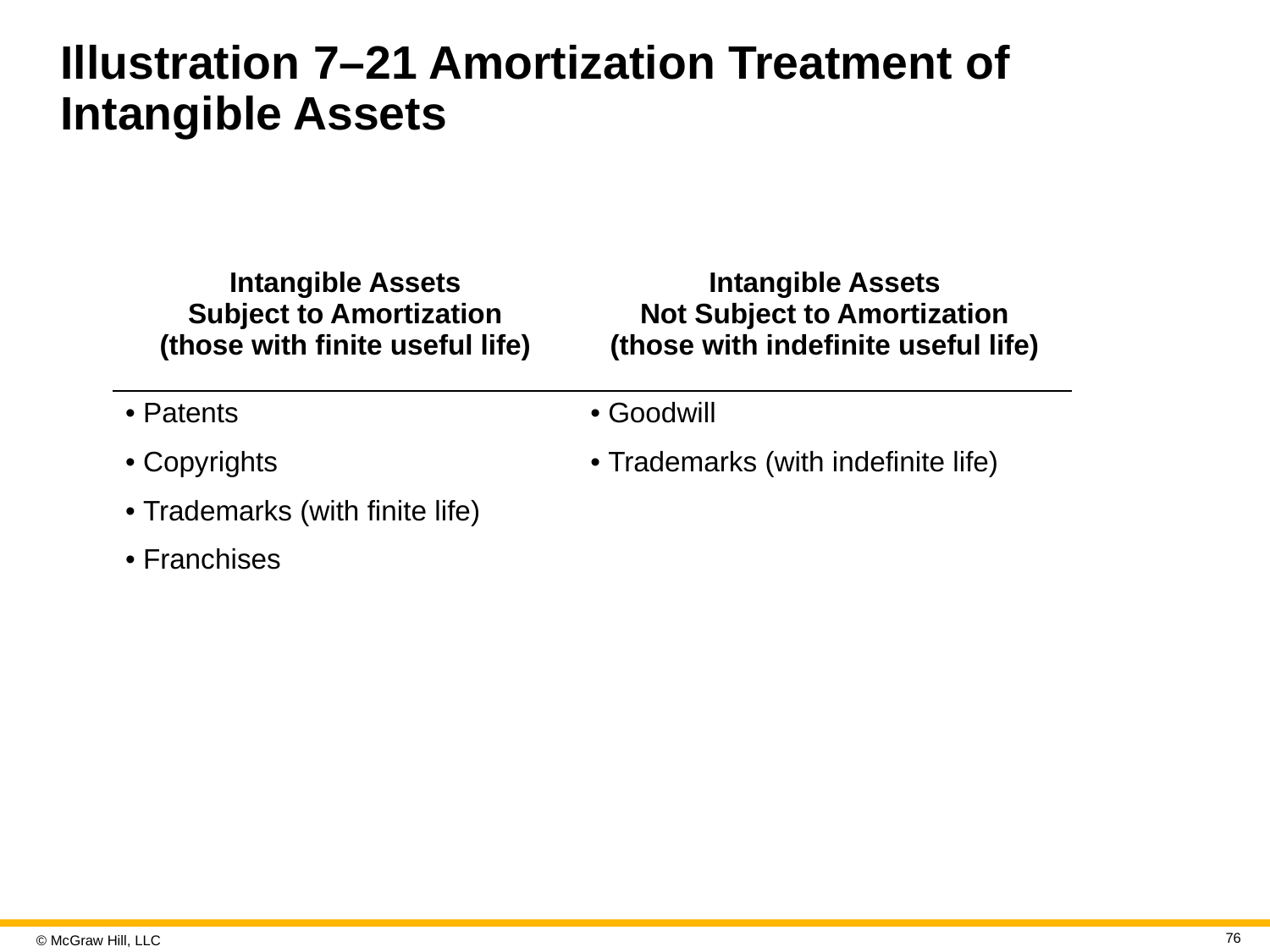

# Illustration 7–21 Amortization Treatment of Intangible Assets
| Intangible Assets Subject to Amortization (those with finite useful life) | Intangible Assets Not Subject to Amortization (those with indefinite useful life) |
| --- | --- |
| • Patents • Copyrights • Trademarks (with finite life) • Franchises | • Goodwill • Trademarks (with indefinite life) |
76